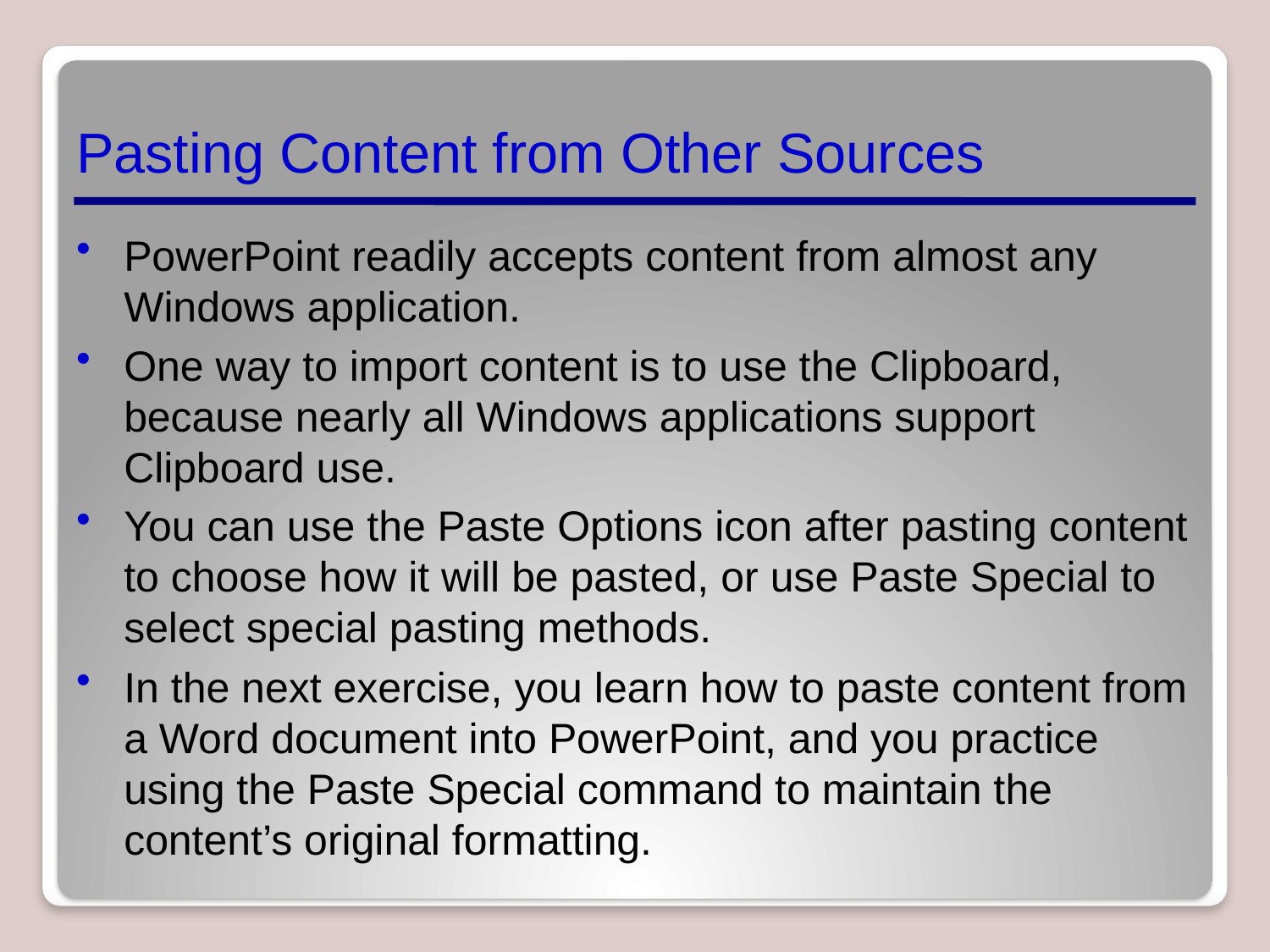

# Pasting Content from Other Sources
PowerPoint readily accepts content from almost any Windows application.
One way to import content is to use the Clipboard, because nearly all Windows applications support Clipboard use.
You can use the Paste Options icon after pasting content to choose how it will be pasted, or use Paste Special to select special pasting methods.
In the next exercise, you learn how to paste content from a Word document into PowerPoint, and you practice using the Paste Special command to maintain the content’s original formatting.